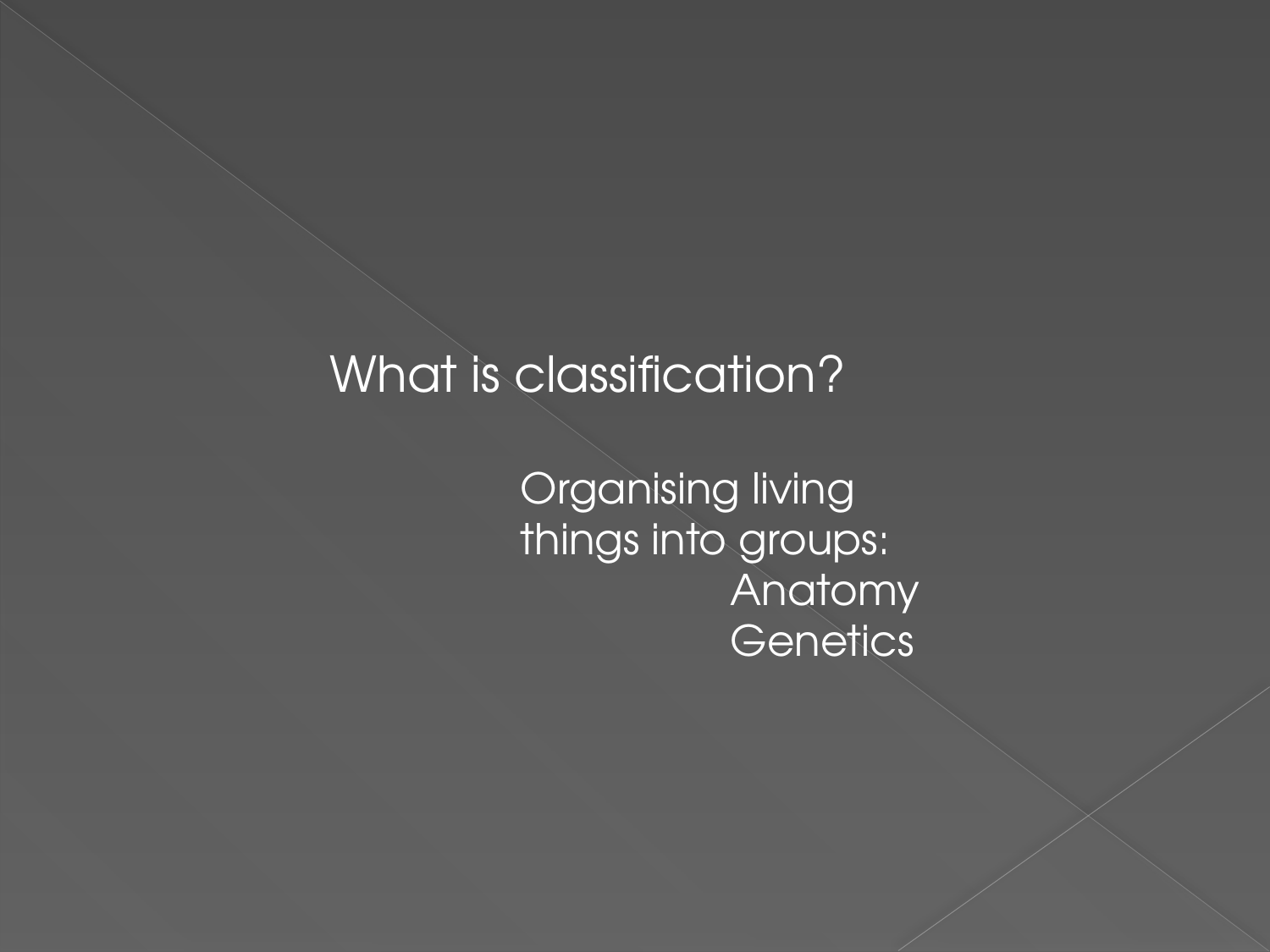

What is classification?

Organising living things into groups:
Anatomy
Genetics